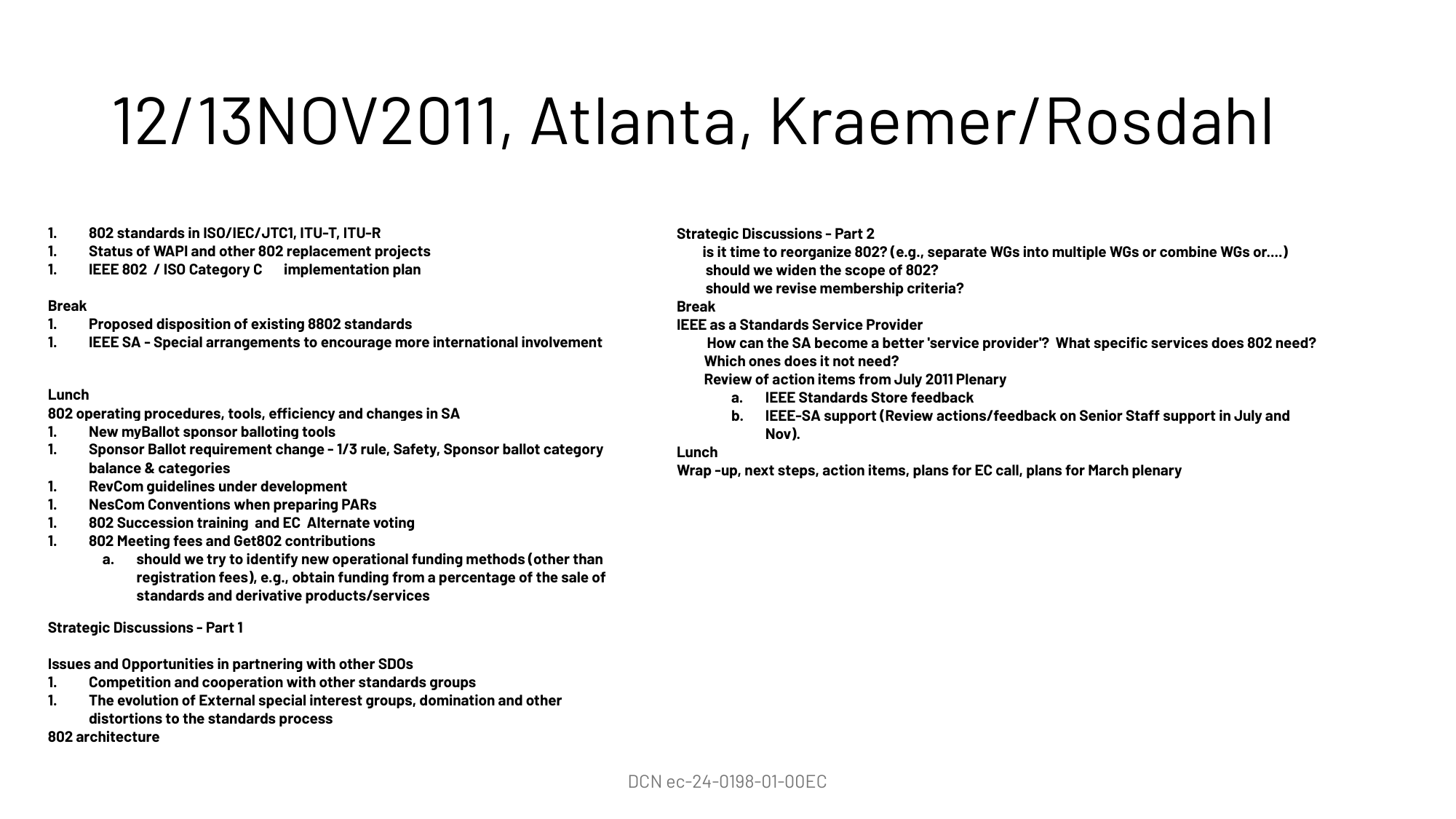

# 12/13NOV2011, Atlanta, Kraemer/Rosdahl
| Internationalization of 802 |
| --- |
| 802 standards in ISO/IEC/JTC1, ITU-T, ITU-R |
| Status of WAPI and other 802 replacement projects |
| IEEE 802 / ISO Category C implementation plan |
|  |
| Break |
| Proposed disposition of existing 8802 standards |
| IEEE SA - Special arrangements to encourage more international involvement |
|  |
| Lunch |
| 802 operating procedures, tools, efficiency and changes in SA |
| New myBallot sponsor balloting tools |
| Sponsor Ballot requirement change - 1/3 rule, Safety, Sponsor ballot category balance & categories |
| RevCom guidelines under development |
| NesCom Conventions when preparing PARs |
| 802 Succession training and EC Alternate voting |
| 802 Meeting fees and Get802 contributions should we try to identify new operational funding methods (other than registration fees), e.g., obtain funding from a percentage of the sale of standards and derivative products/services |
| Strategic Discussions - Part 1 |
|  |
| Issues and Opportunities in partnering with other SDOs |
| Competition and cooperation with other standards groups |
| The evolution of External special interest groups, domination and other distortions to the standards process |
| 802 architecture |
| Strategic Discussions - Part 2 |
| --- |
| is it time to reorganize 802? (e.g., separate WGs into multiple WGs or combine WGs or....) |
| should we widen the scope of 802? |
| should we revise membership criteria? |
| Break |
| IEEE as a Standards Service Provider |
| How can the SA become a better 'service provider'? What specific services does 802 need? Which ones does it not need? |
| Review of action items from July 2011 Plenary IEEE Standards Store feedback IEEE-SA support (Review actions/feedback on Senior Staff support in July and Nov). |
| Lunch |
| Wrap -up, next steps, action items, plans for EC call, plans for March plenary |
DCN ec-24-0198-01-00EC